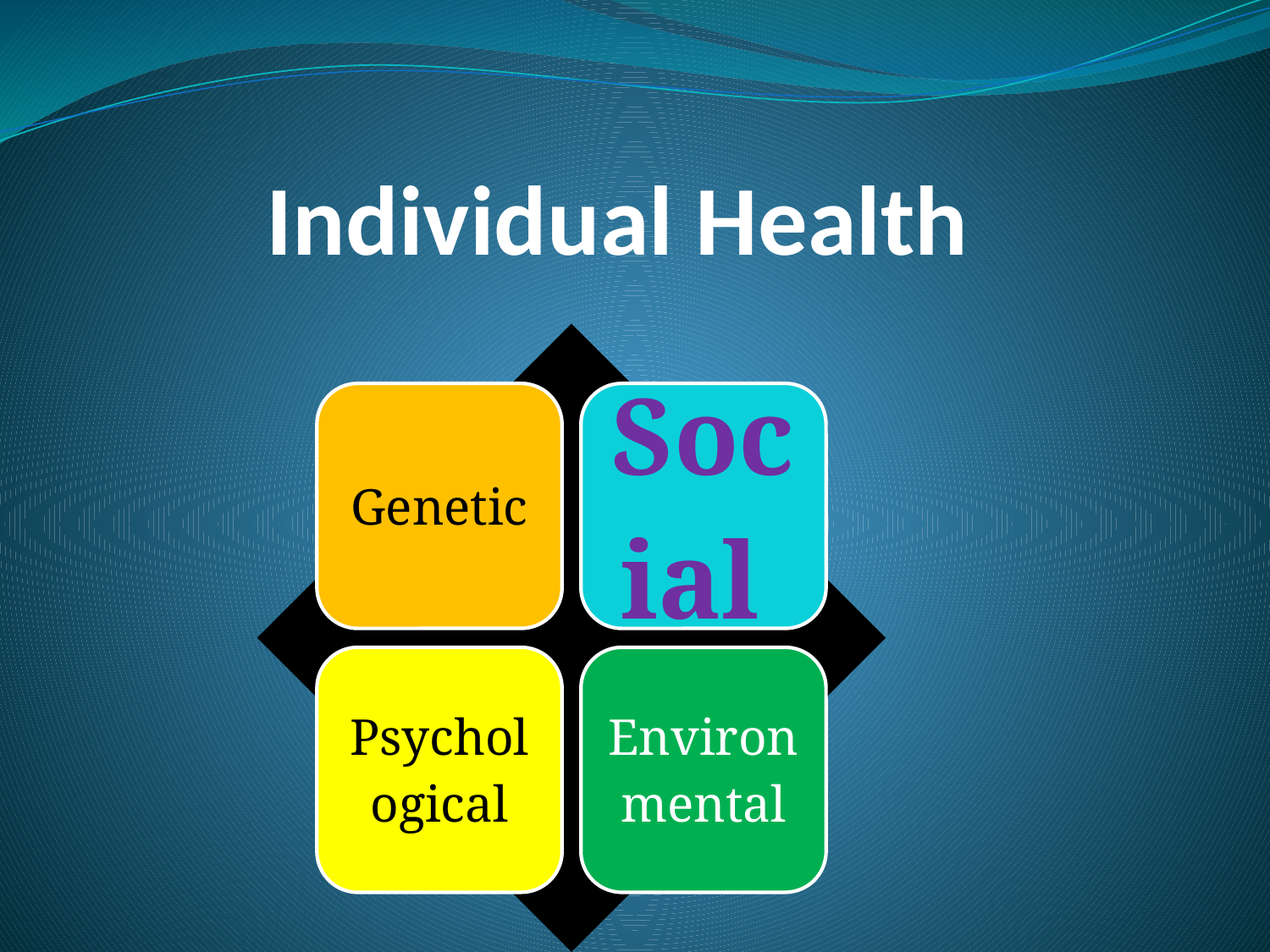

# Individual Health
Genetic
Social
Psychological
Environmental